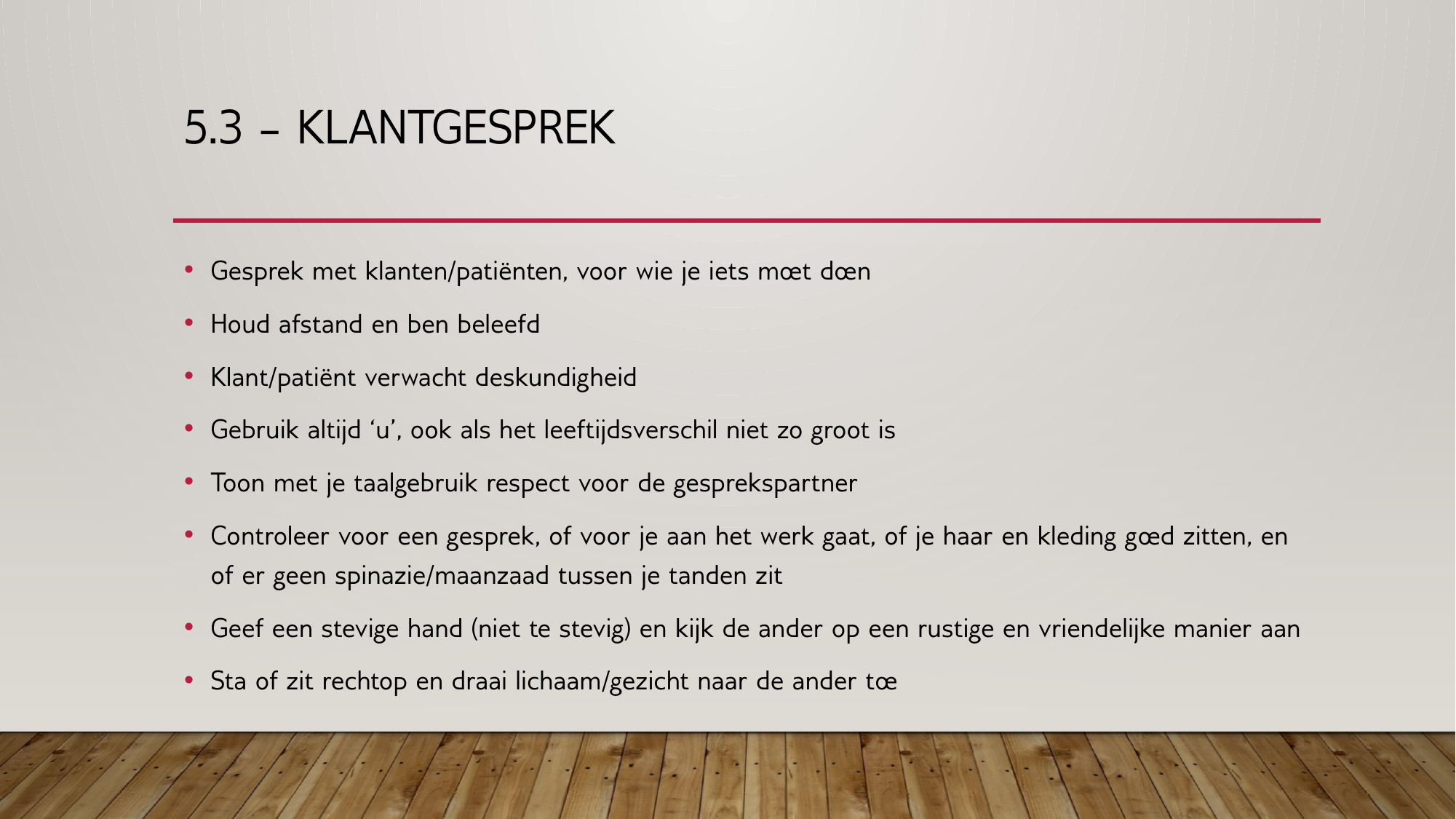

# 5.3 – klantgesprek
Gesprek met klanten/patiënten, voor wie je iets moet doen
Houd afstand en ben beleefd
Klant/patiënt verwacht deskundigheid
Gebruik altijd ‘u’, ook als het leeftijdsverschil niet zo groot is
Toon met je taalgebruik respect voor de gesprekspartner
Controleer voor een gesprek, of voor je aan het werk gaat, of je haar en kleding goed zitten, en of er geen spinazie/maanzaad tussen je tanden zit
Geef een stevige hand (niet te stevig) en kijk de ander op een rustige en vriendelijke manier aan
Sta of zit rechtop en draai lichaam/gezicht naar de ander toe